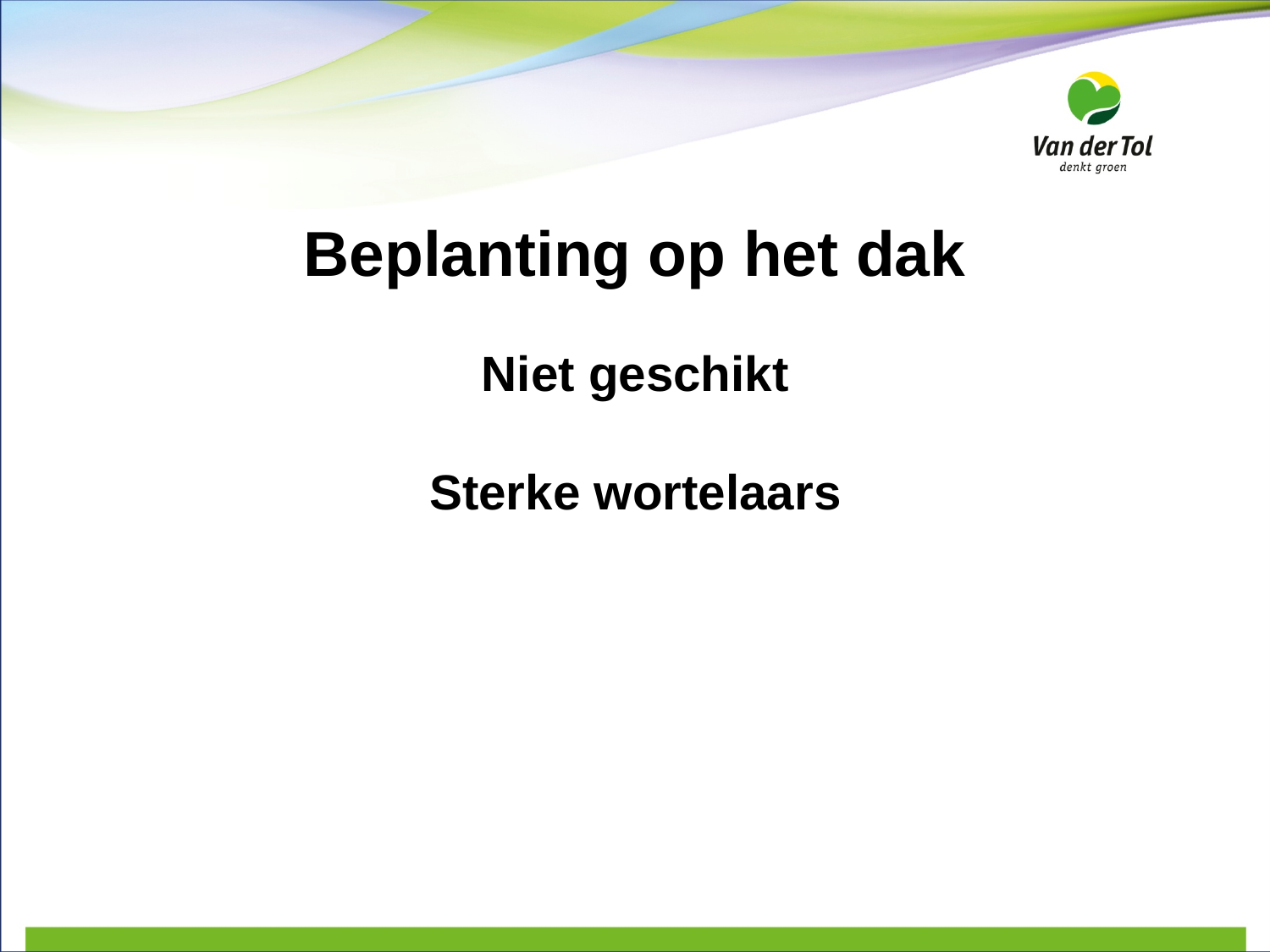

# Beplanting op het dak
Niet geschikt

Sterke wortelaars